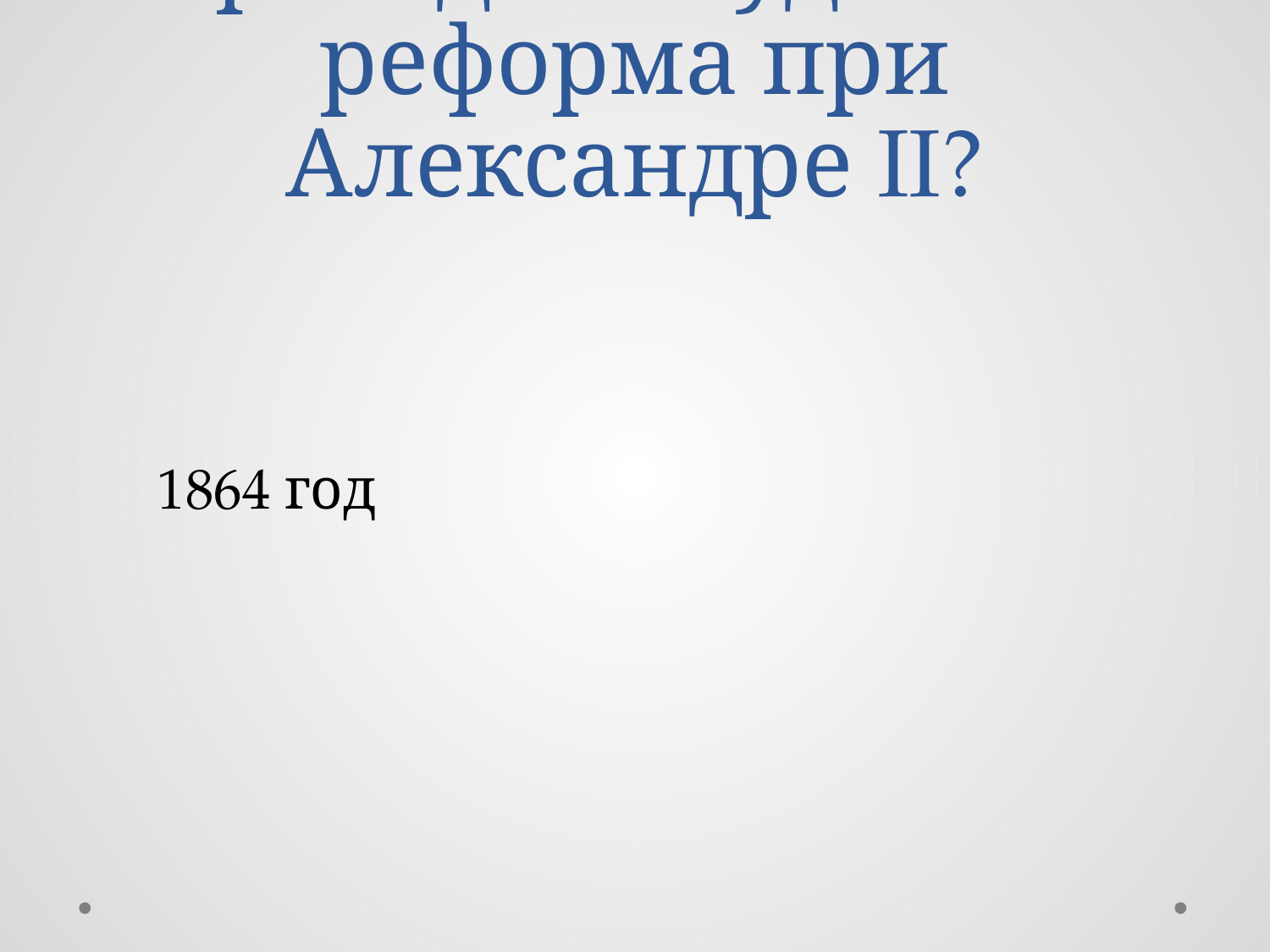

# В каком году была проведена судебная реформа при Александре II?

1864 год